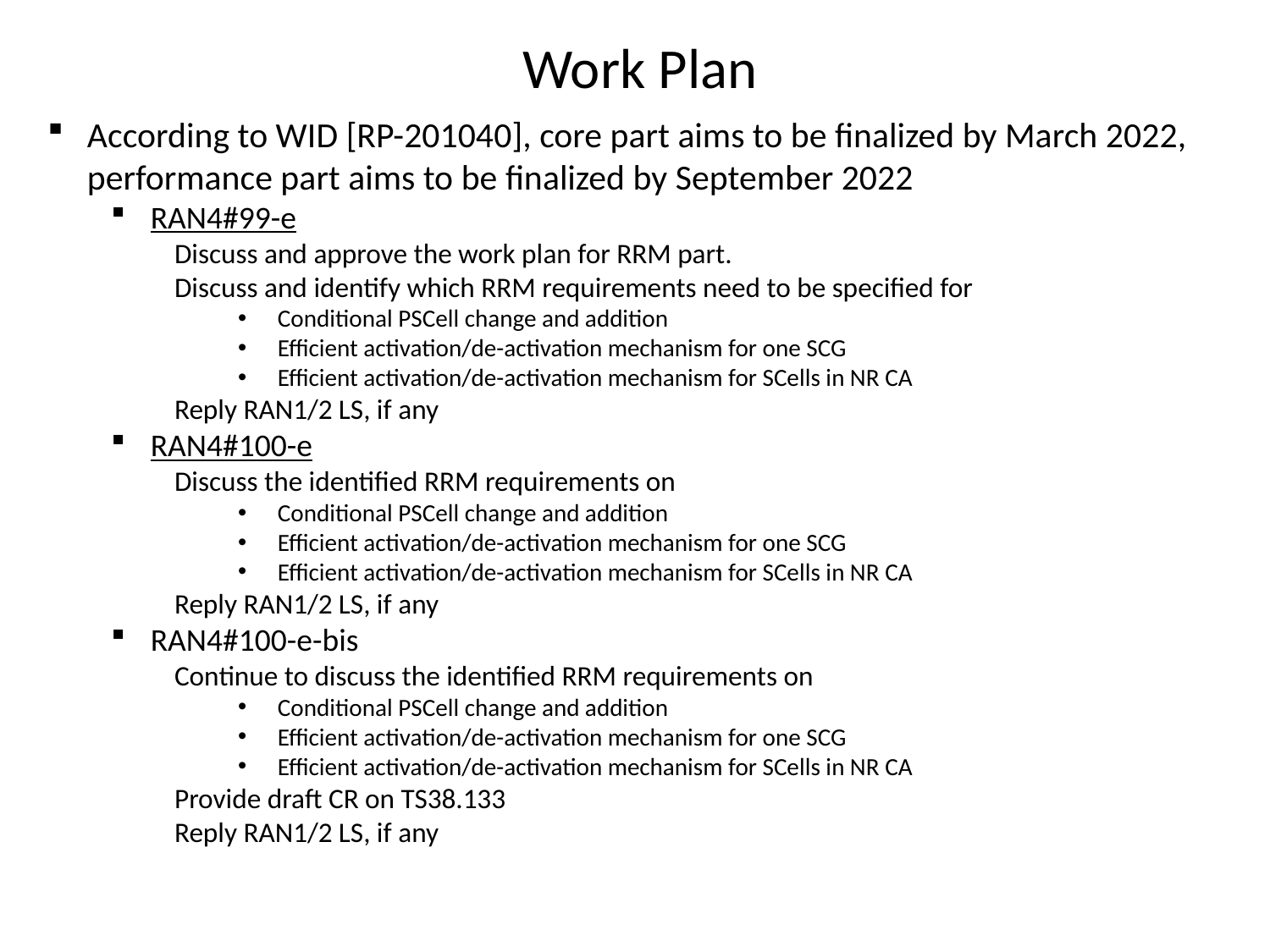

# Work Plan
According to WID [RP-201040], core part aims to be finalized by March 2022, performance part aims to be finalized by September 2022
RAN4#99-e
Discuss and approve the work plan for RRM part.
Discuss and identify which RRM requirements need to be specified for
Conditional PSCell change and addition
Efficient activation/de-activation mechanism for one SCG
Efficient activation/de-activation mechanism for SCells in NR CA
Reply RAN1/2 LS, if any
RAN4#100-e
Discuss the identified RRM requirements on
Conditional PSCell change and addition
Efficient activation/de-activation mechanism for one SCG
Efficient activation/de-activation mechanism for SCells in NR CA
Reply RAN1/2 LS, if any
RAN4#100-e-bis
Continue to discuss the identified RRM requirements on
Conditional PSCell change and addition
Efficient activation/de-activation mechanism for one SCG
Efficient activation/de-activation mechanism for SCells in NR CA
Provide draft CR on TS38.133
Reply RAN1/2 LS, if any